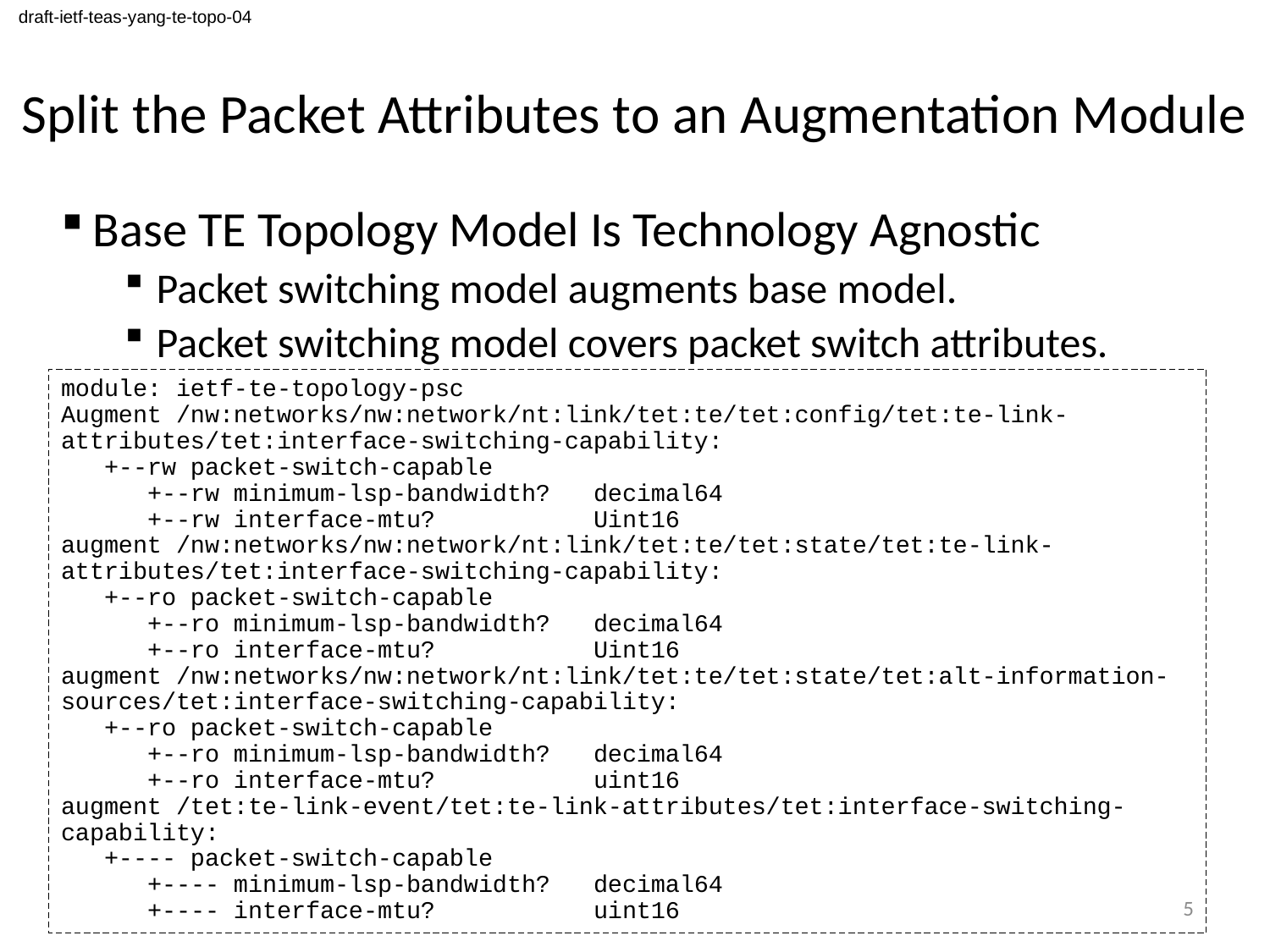

draft-ietf-teas-yang-te-topo-04
# Split the Packet Attributes to an Augmentation Module
Base TE Topology Model Is Technology Agnostic
Packet switching model augments base model.
Packet switching model covers packet switch attributes.
module: ietf-te-topology-psc
Augment /nw:networks/nw:network/nt:link/tet:te/tet:config/tet:te-link-attributes/tet:interface-switching-capability:
   +--rw packet-switch-capable
      +--rw minimum-lsp-bandwidth?   decimal64
      +--rw interface-mtu?           Uint16
augment /nw:networks/nw:network/nt:link/tet:te/tet:state/tet:te-link-attributes/tet:interface-switching-capability:
   +--ro packet-switch-capable
      +--ro minimum-lsp-bandwidth?   decimal64
      +--ro interface-mtu?           Uint16
augment /nw:networks/nw:network/nt:link/tet:te/tet:state/tet:alt-information-sources/tet:interface-switching-capability:
   +--ro packet-switch-capable
      +--ro minimum-lsp-bandwidth?   decimal64
      +--ro interface-mtu?           uint16
augment /tet:te-link-event/tet:te-link-attributes/tet:interface-switching-capability:
   +---- packet-switch-capable
      +---- minimum-lsp-bandwidth?   decimal64
      +---- interface-mtu?           uint16
5